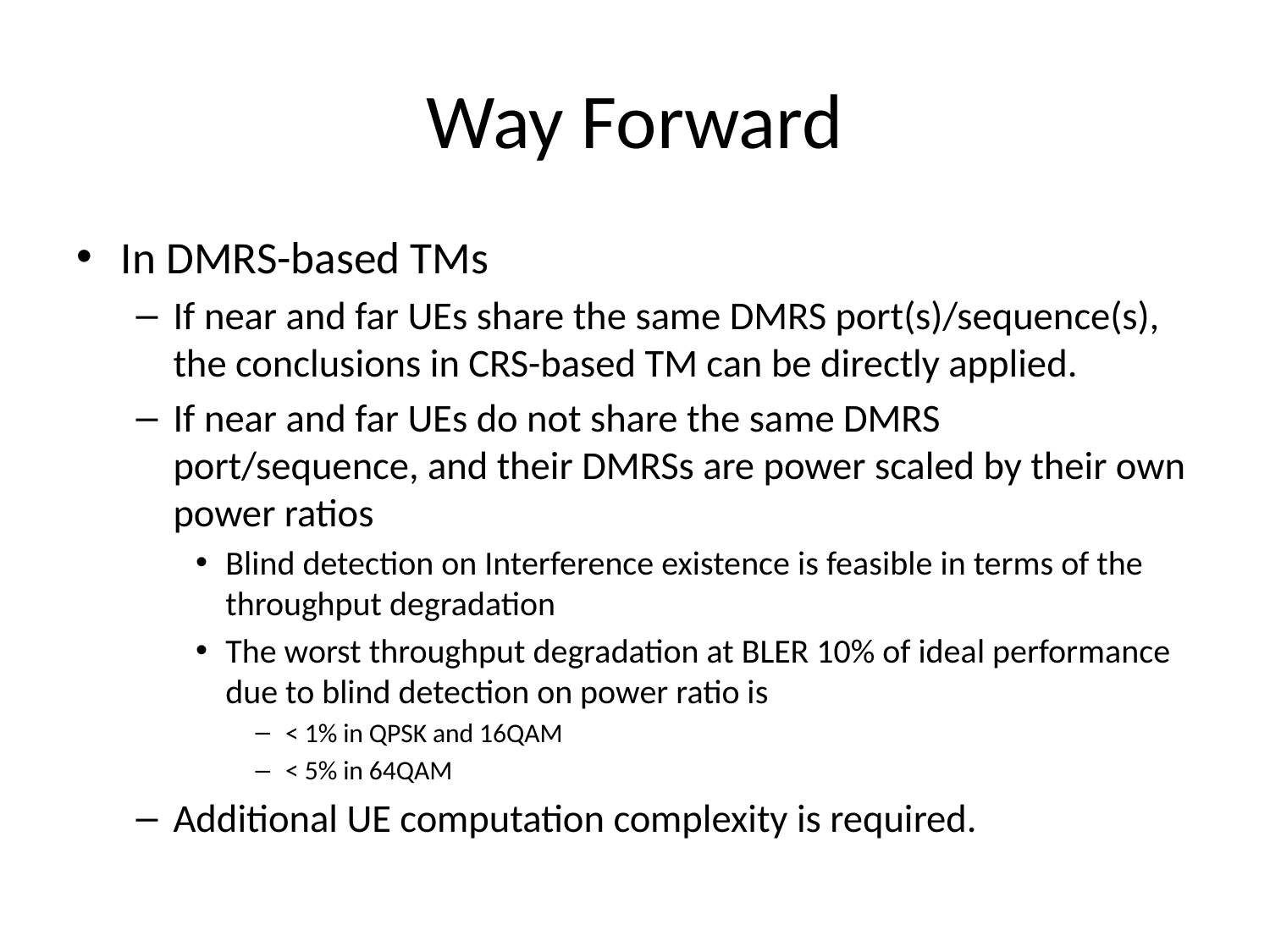

# Way Forward
In DMRS-based TMs
If near and far UEs share the same DMRS port(s)/sequence(s), the conclusions in CRS-based TM can be directly applied.
If near and far UEs do not share the same DMRS port/sequence, and their DMRSs are power scaled by their own power ratios
Blind detection on Interference existence is feasible in terms of the throughput degradation
The worst throughput degradation at BLER 10% of ideal performance due to blind detection on power ratio is
< 1% in QPSK and 16QAM
< 5% in 64QAM
Additional UE computation complexity is required.